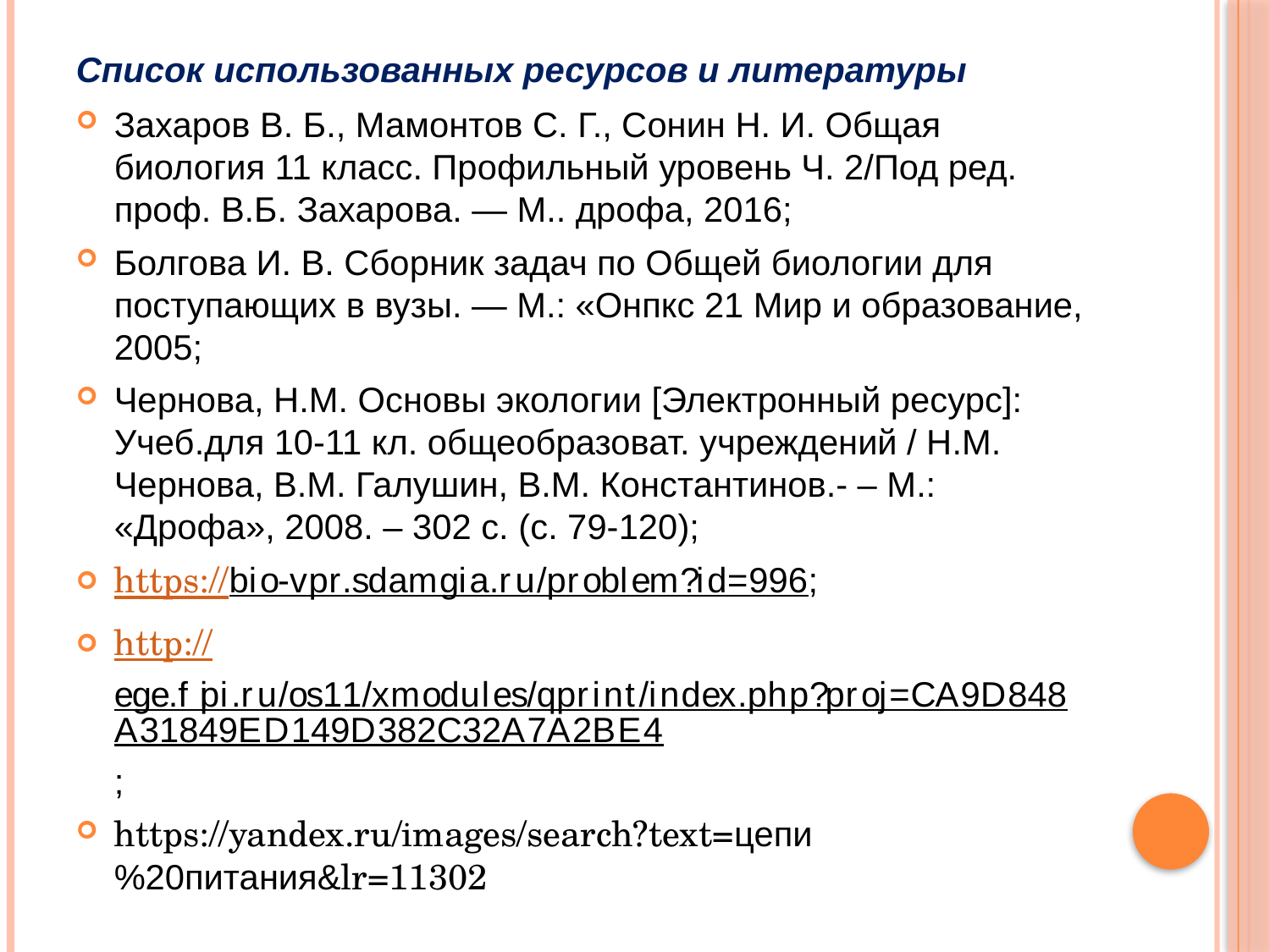

# Список использованных ресурсов и литературы
Захаров В. Б., Мамонтов С. Г., Сонин Н. И. Общая биология 11 класс. Профильный уровень Ч. 2/Под ред. проф. В.Б. Захарова. — М.. дрофа, 2016;
Болгова И. В. Сборник задач по Общей биологии для поступающих в вузы. — М.: «Онпкс 21 Мир и образование, 2005;
Чернова, Н.М. Основы экологии [Электронный ресурс]: Учеб.для 10-11 кл. общеобразоват. учреждений / Н.М. Чернова, В.М. Галушин, В.М. Константинов.- – М.: «Дрофа», 2008. – 302 с. (с. 79-120);
https://bio-vpr.sdamgia.ru/problem?id=996;
http://ege.fipi.ru/os11/xmodules/qprint/index.php?proj=CA9D848A31849ED149D382C32A7A2BE4;
https://yandex.ru/images/search?text=цепи%20питания&lr=11302